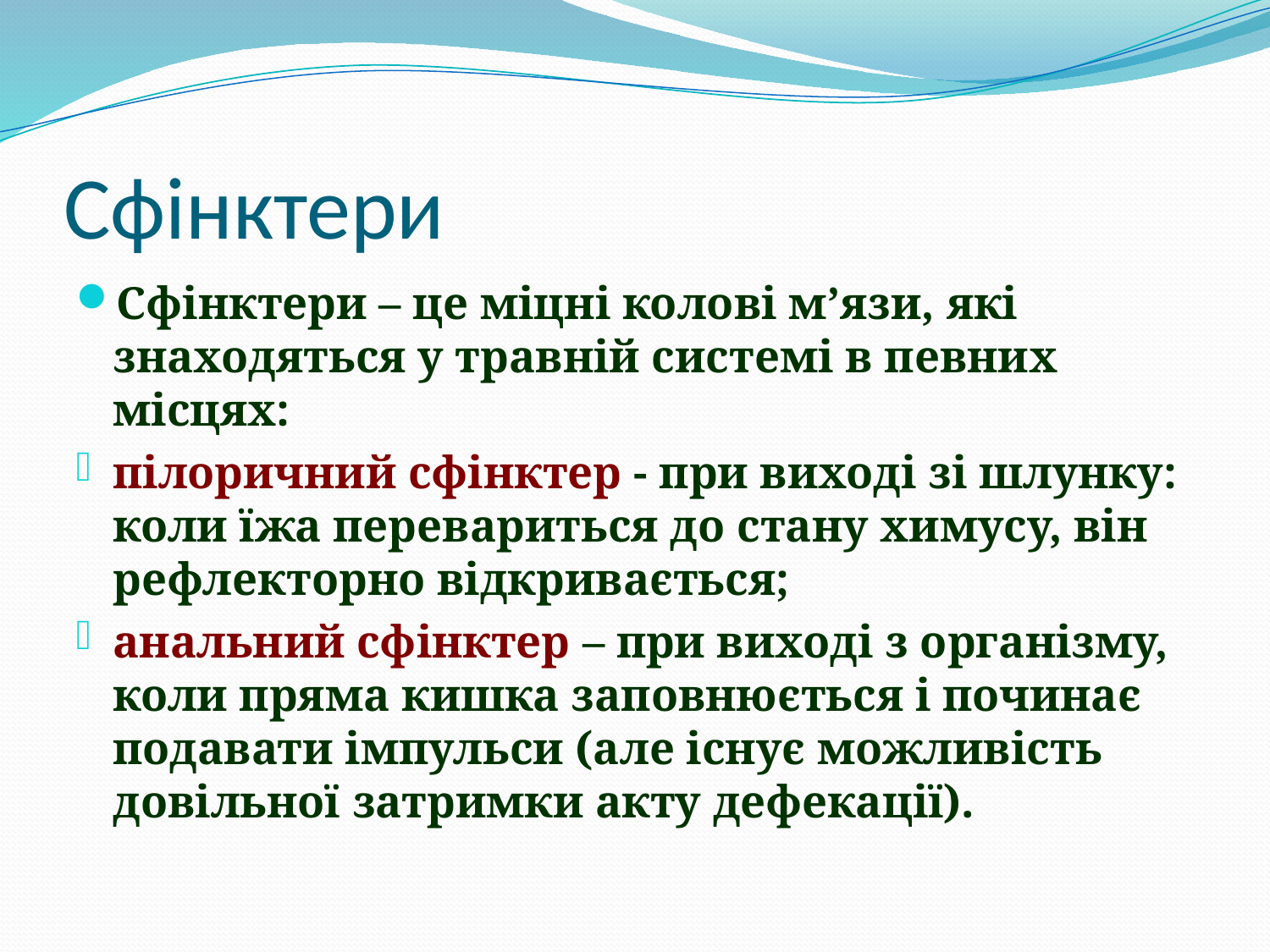

# Сфінктери
Сфінктери – це міцні колові м’язи, які знаходяться у травній системі в певних місцях:
пілоричний сфінктер - при виході зі шлунку: коли їжа перевариться до стану химусу, він рефлекторно відкривається;
анальний сфінктер – при виході з організму, коли пряма кишка заповнюється і починає подавати імпульси (але існує можливість довільної затримки акту дефекації).